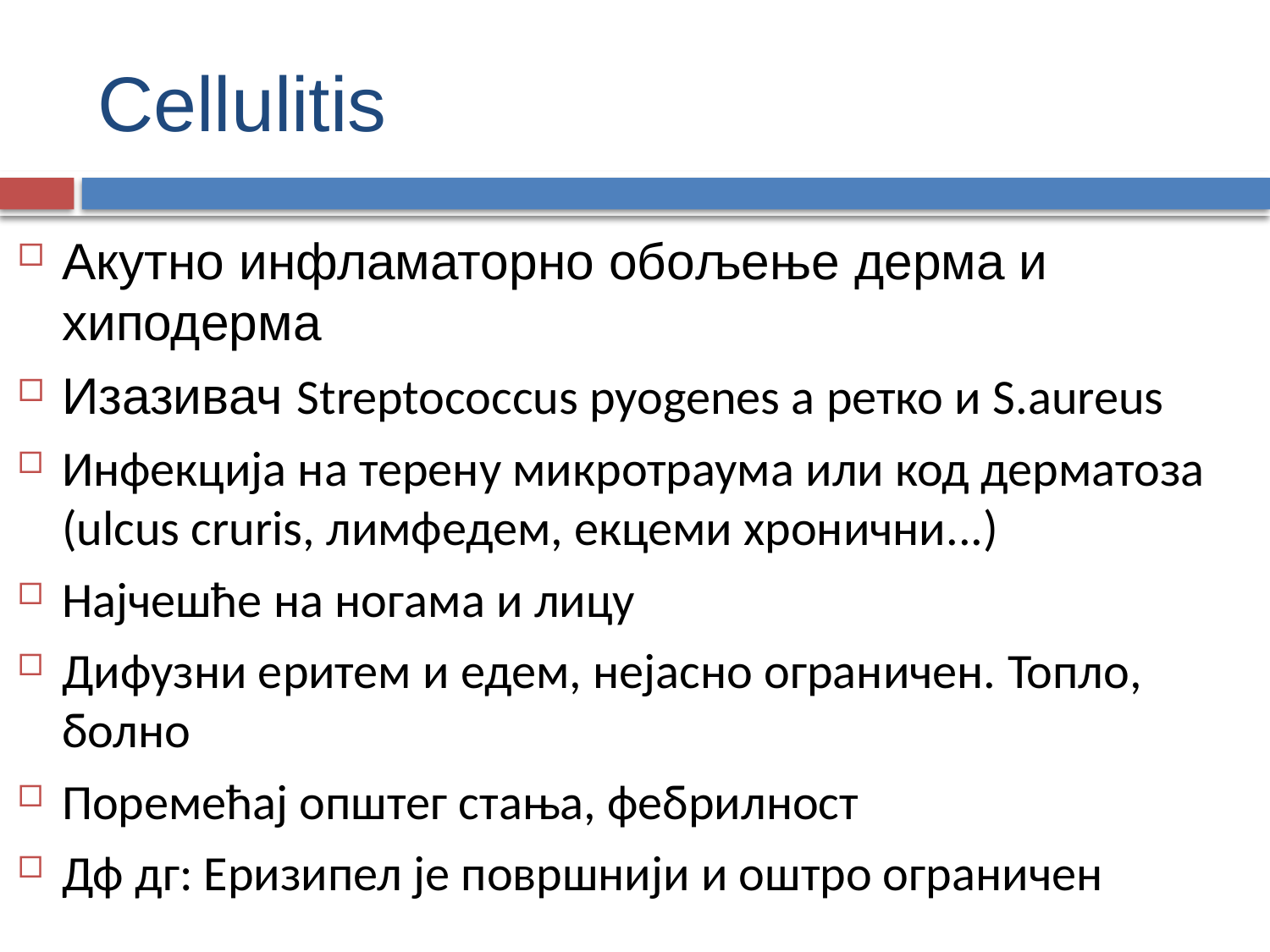

# Cellulitis
Акутно инфламаторно обољење дерма и хиподерма
Изазивач Streptococcus pyogenes а ретко и S.aureus
Инфекција на терену микротраума или код дерматоза (ulcus cruris, лимфедем, екцеми хронични...)
Најчешће на ногама и лицу
Дифузни еритем и едем, нејасно ограничен. Топло, болно
Поремећај општег стања, фебрилност
Дф дг: Еризипел је површнији и оштро ограничен